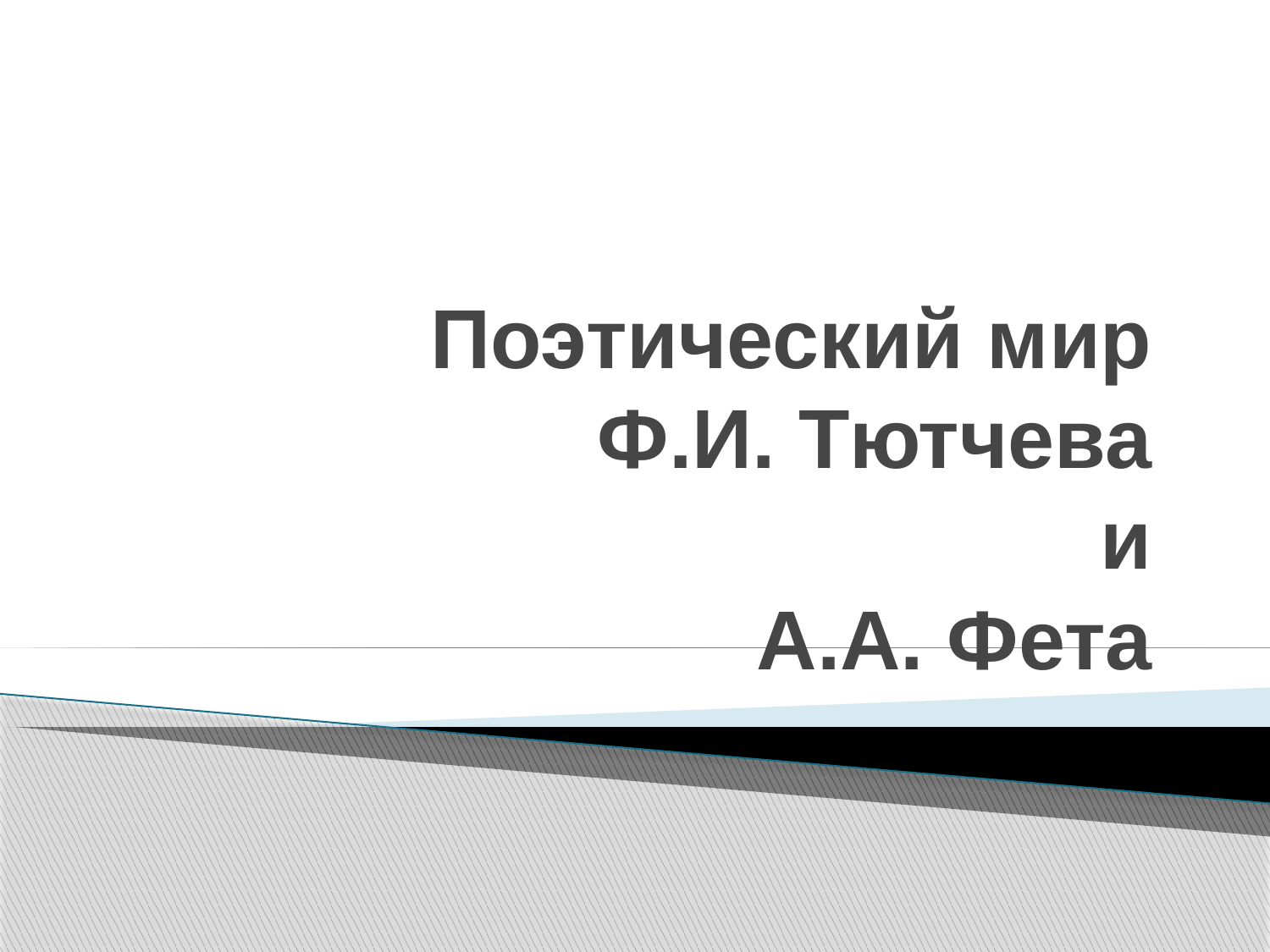

# Поэтический мир Ф.И. Тютчева и А.А. Фета